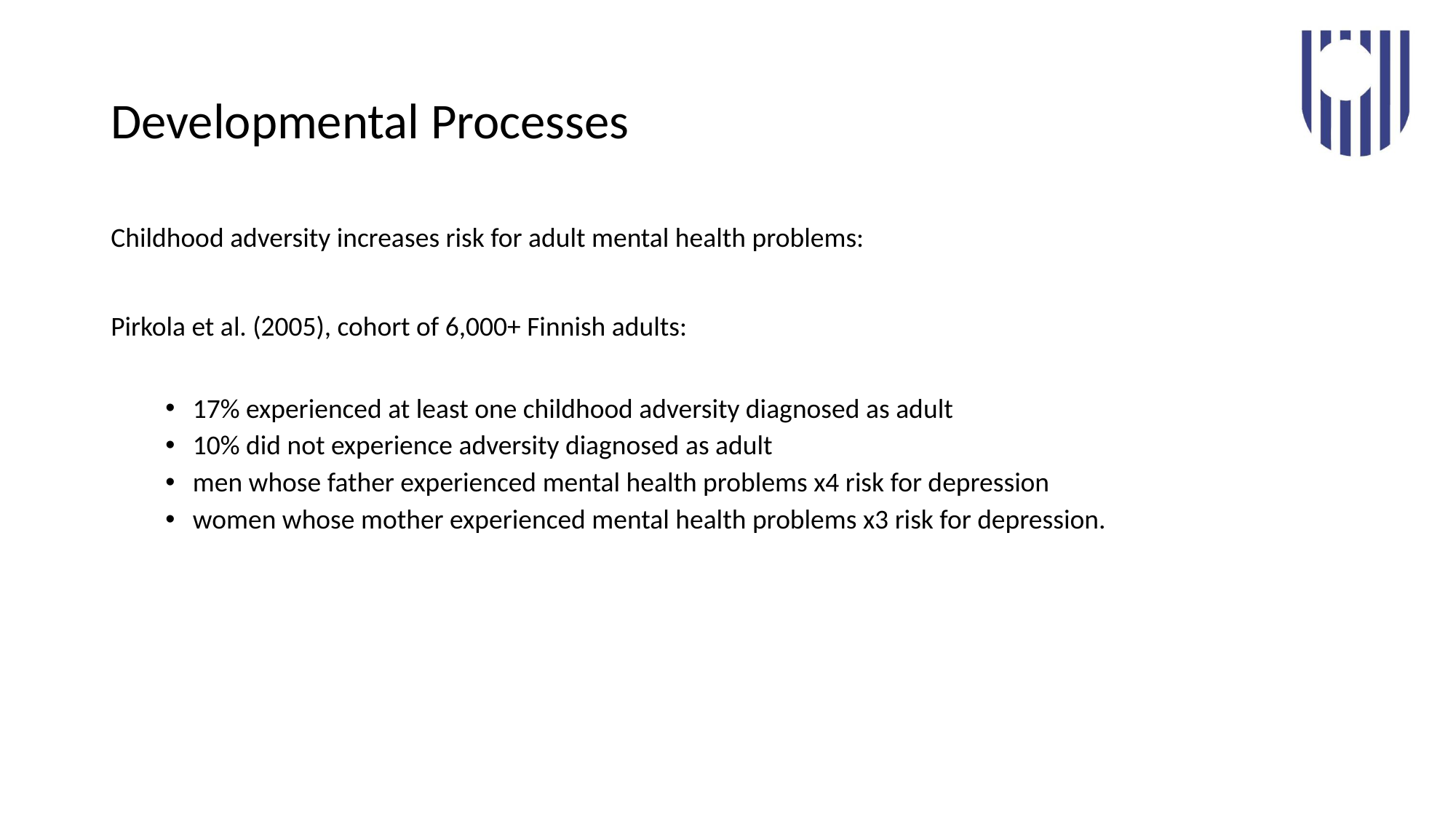

# Developmental Processes
Childhood adversity increases risk for adult mental health problems:

Pirkola et al. (2005), cohort of 6,000+ Finnish adults:

17% experienced at least one childhood adversity diagnosed as adult
10% did not experience adversity diagnosed as adult
men whose father experienced mental health problems x4 risk for depression
women whose mother experienced mental health problems x3 risk for depression.